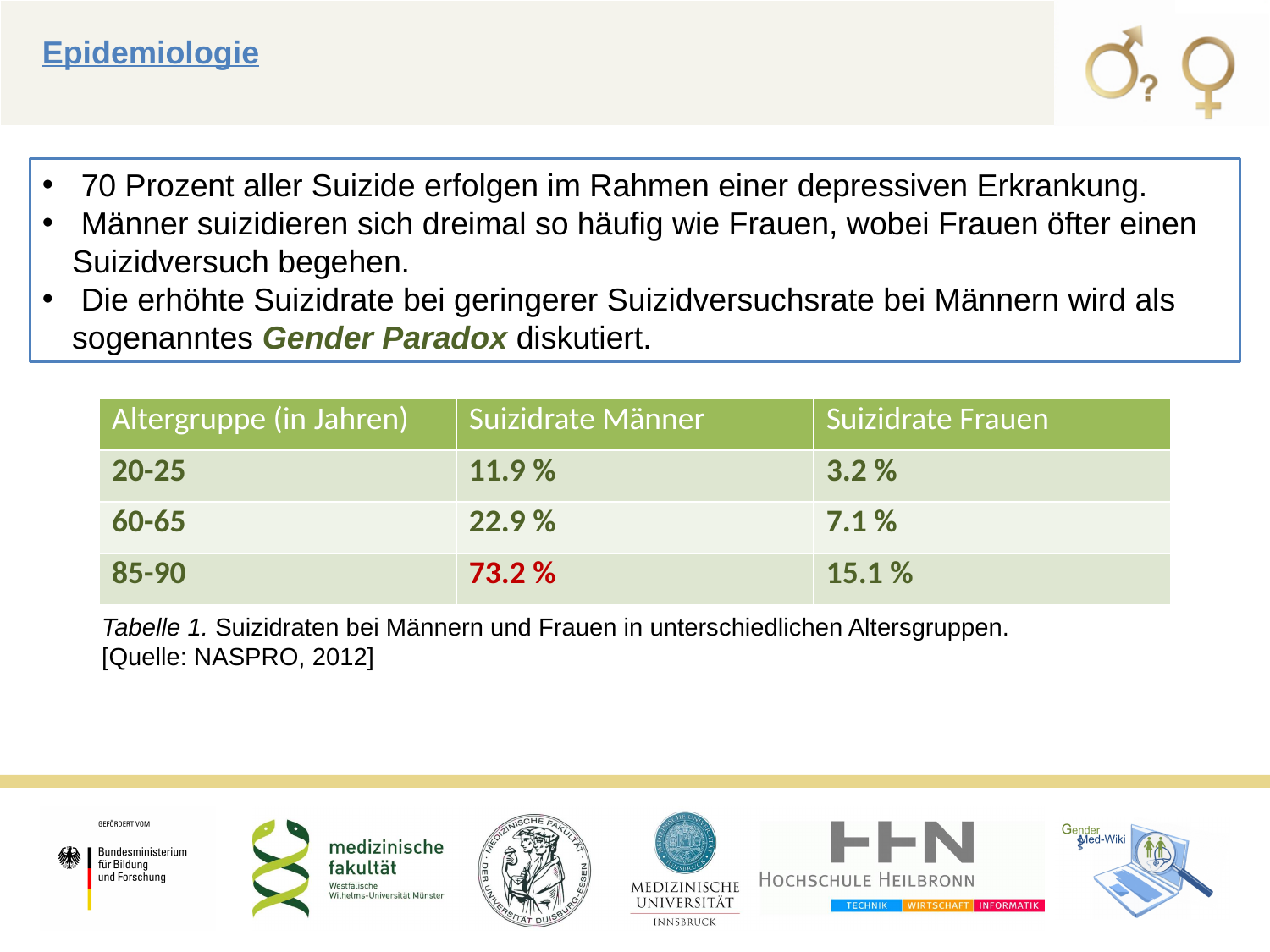

Epidemiologie
 70 Prozent aller Suizide erfolgen im Rahmen einer depressiven Erkrankung.
 Männer suizidieren sich dreimal so häufig wie Frauen, wobei Frauen öfter einen Suizidversuch begehen.
 Die erhöhte Suizidrate bei geringerer Suizidversuchsrate bei Männern wird als sogenanntes Gender Paradox diskutiert.
| Altergruppe (in Jahren) | Suizidrate Männer | Suizidrate Frauen |
| --- | --- | --- |
| 20-25 | 11.9 % | 3.2 % |
| 60-65 | 22.9 % | 7.1 % |
| 85-90 | 73.2 % | 15.1 % |
Tabelle 1. Suizidraten bei Männern und Frauen in unterschiedlichen Altersgruppen.
[Quelle: NASPRO, 2012]